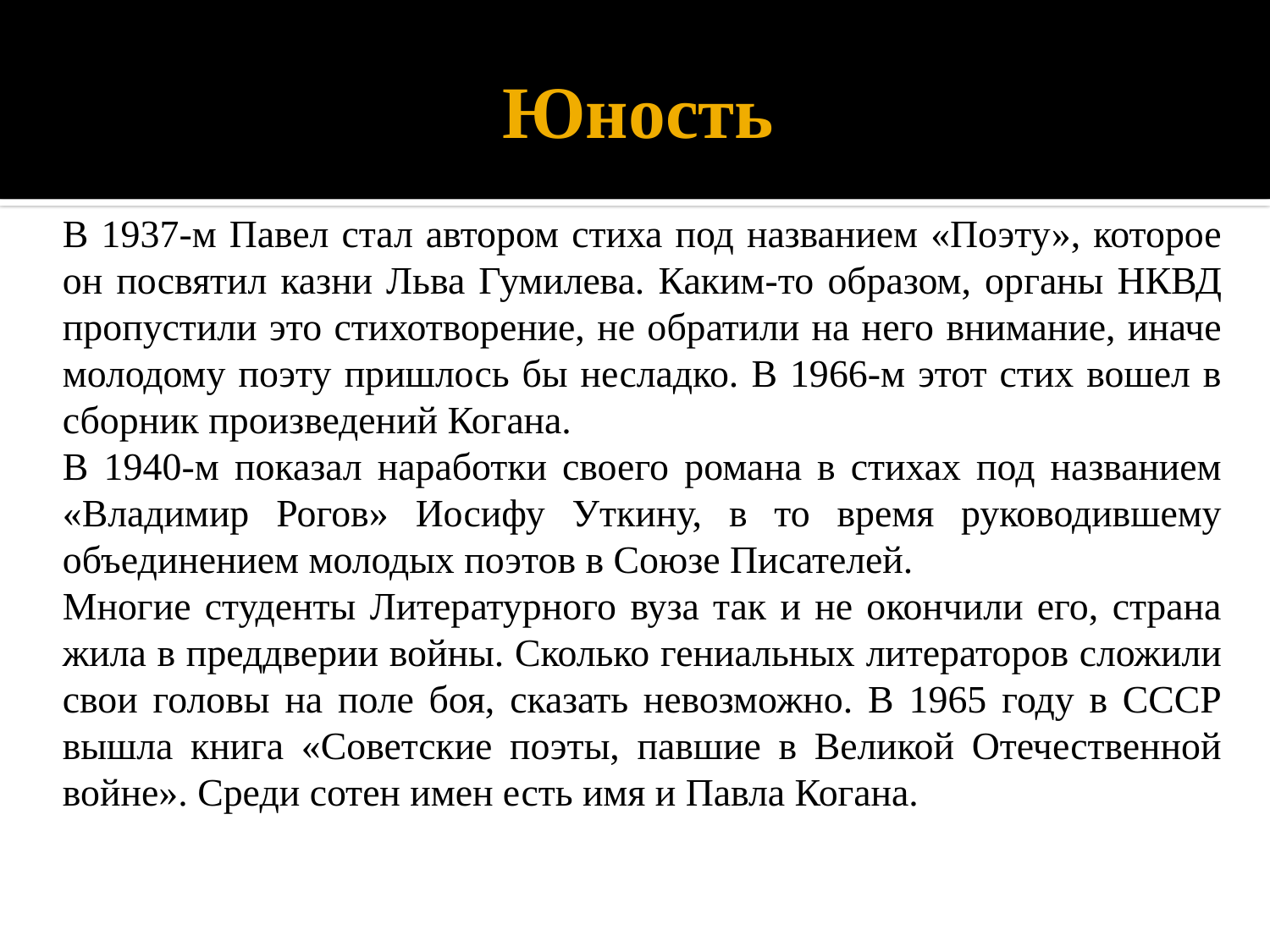

# Юность
В 1937-м Павел стал автором стиха под названием «Поэту», которое он посвятил казни Льва Гумилева. Каким-то образом, органы НКВД пропустили это стихотворение, не обратили на него внимание, иначе молодому поэту пришлось бы несладко. В 1966-м этот стих вошел в сборник произведений Когана.
В 1940-м показал наработки своего романа в стихах под названием «Владимир Рогов» Иосифу Уткину, в то время руководившему объединением молодых поэтов в Союзе Писателей.
Многие студенты Литературного вуза так и не окончили его, страна жила в преддверии войны. Сколько гениальных литераторов сложили свои головы на поле боя, сказать невозможно. В 1965 году в СССР вышла книга «Советские поэты, павшие в Великой Отечественной войне». Среди сотен имен есть имя и Павла Когана.